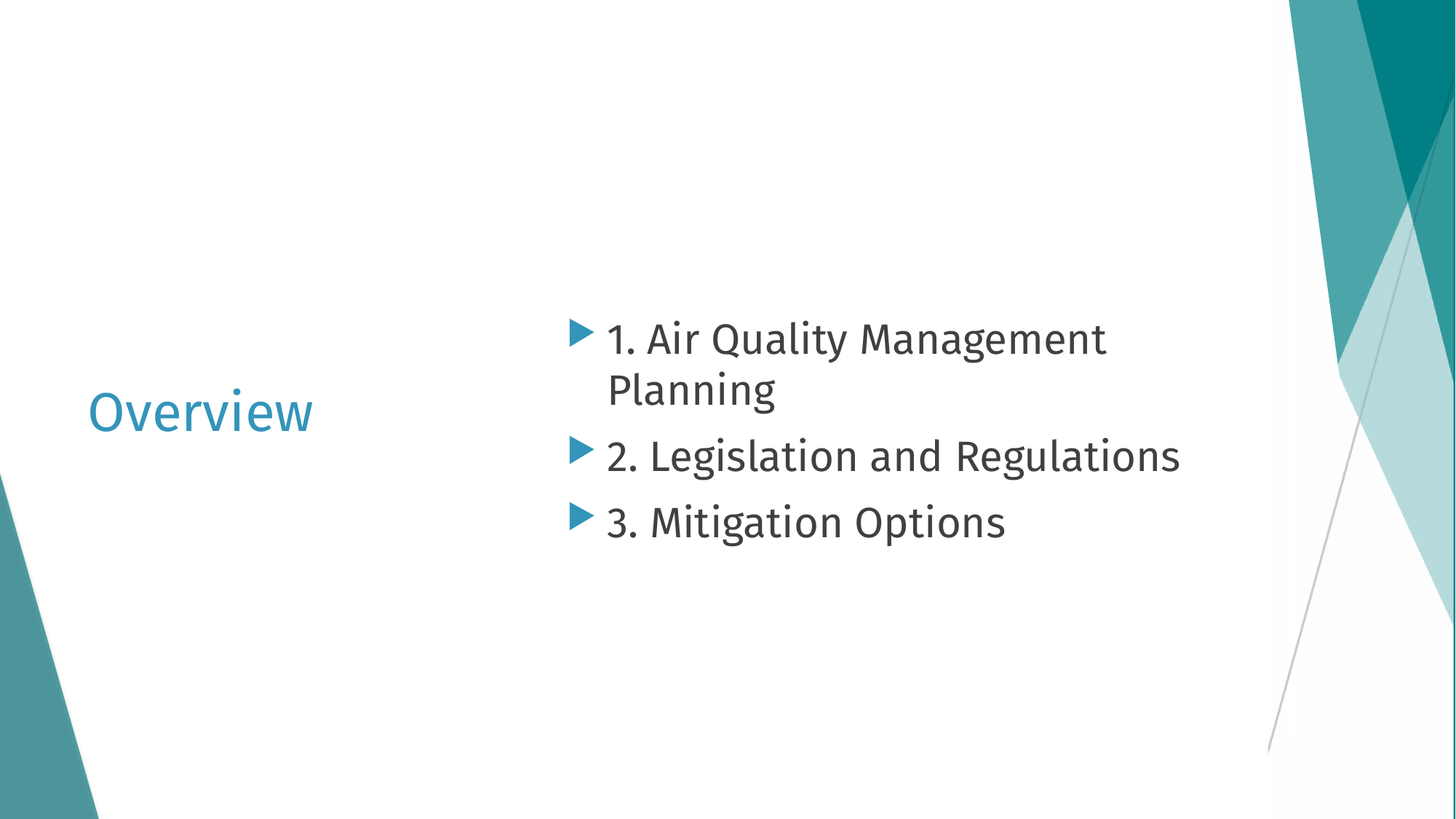

# Overview
1. Air Quality Management Planning
2. Legislation and Regulations
3. Mitigation Options
3